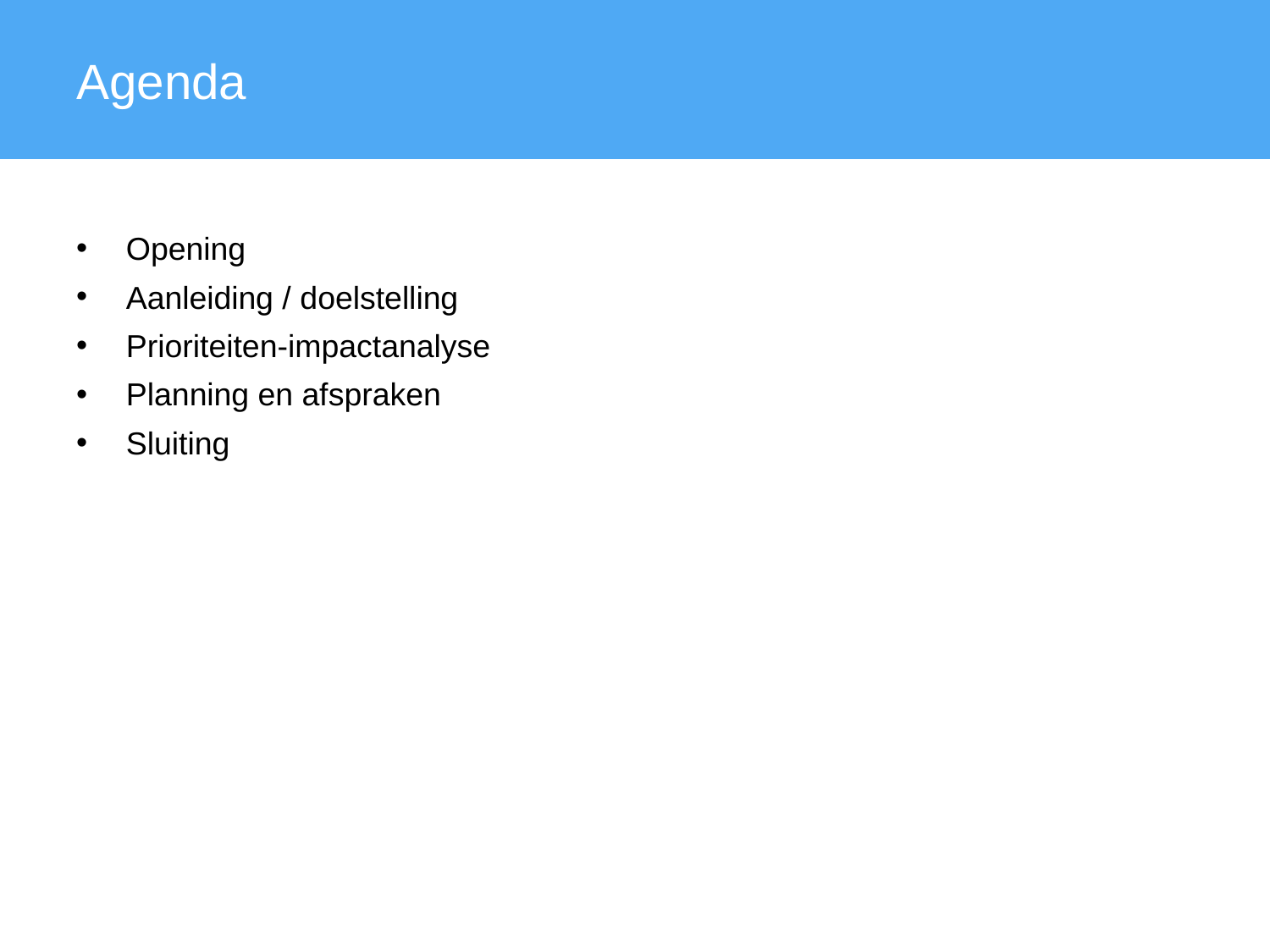

Agenda
Opening
Aanleiding / doelstelling
Prioriteiten-impactanalyse
Planning en afspraken
Sluiting